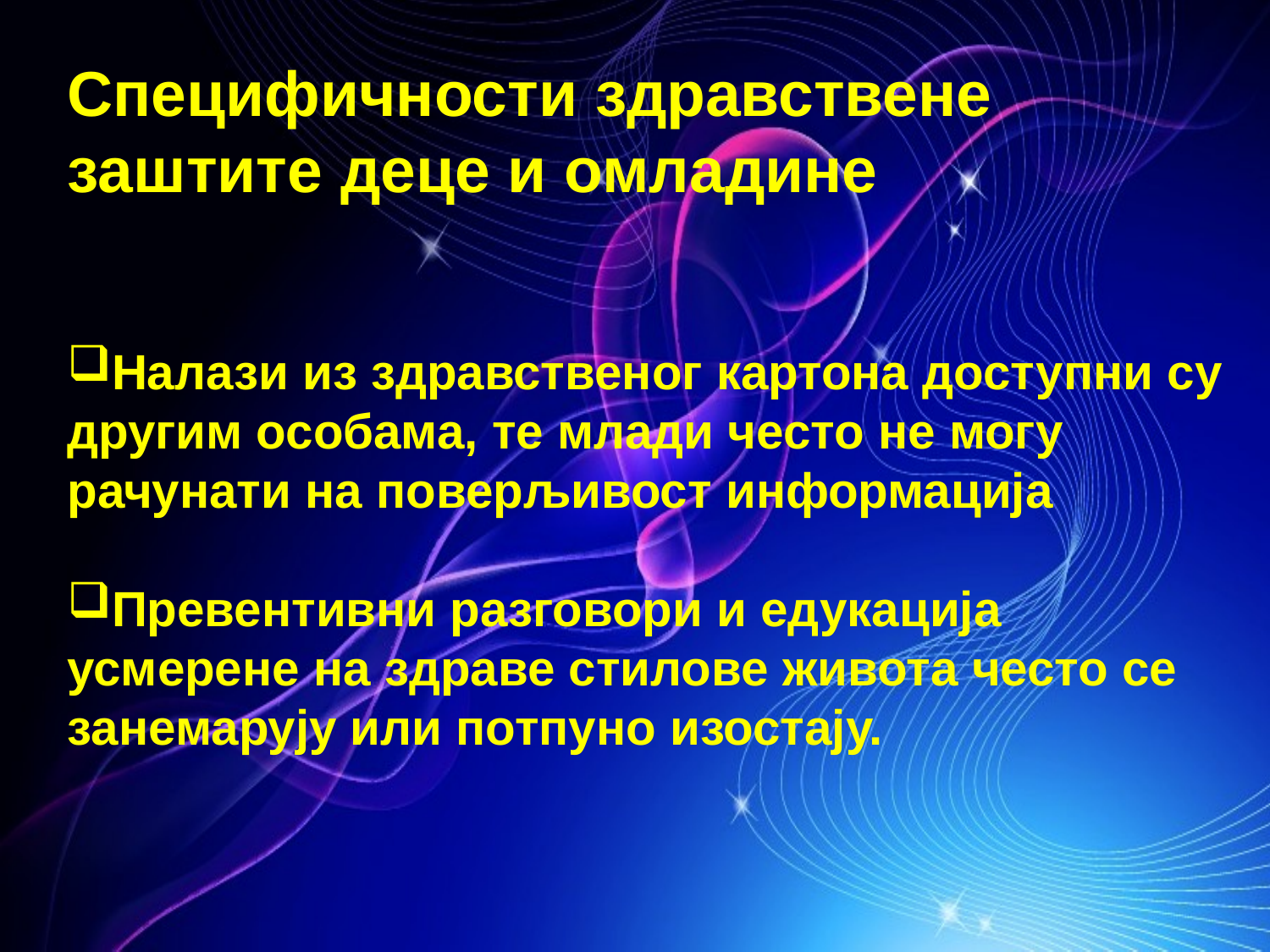

Специфичности здравствене заштите деце и омладине

Налази из здравственог картона доступни су другим особама, те млади често не могу рачунати на поверљивост информација

Превентивни разговори и едукација усмерене на здраве стилове живота често се занемарују или потпуно изостају.